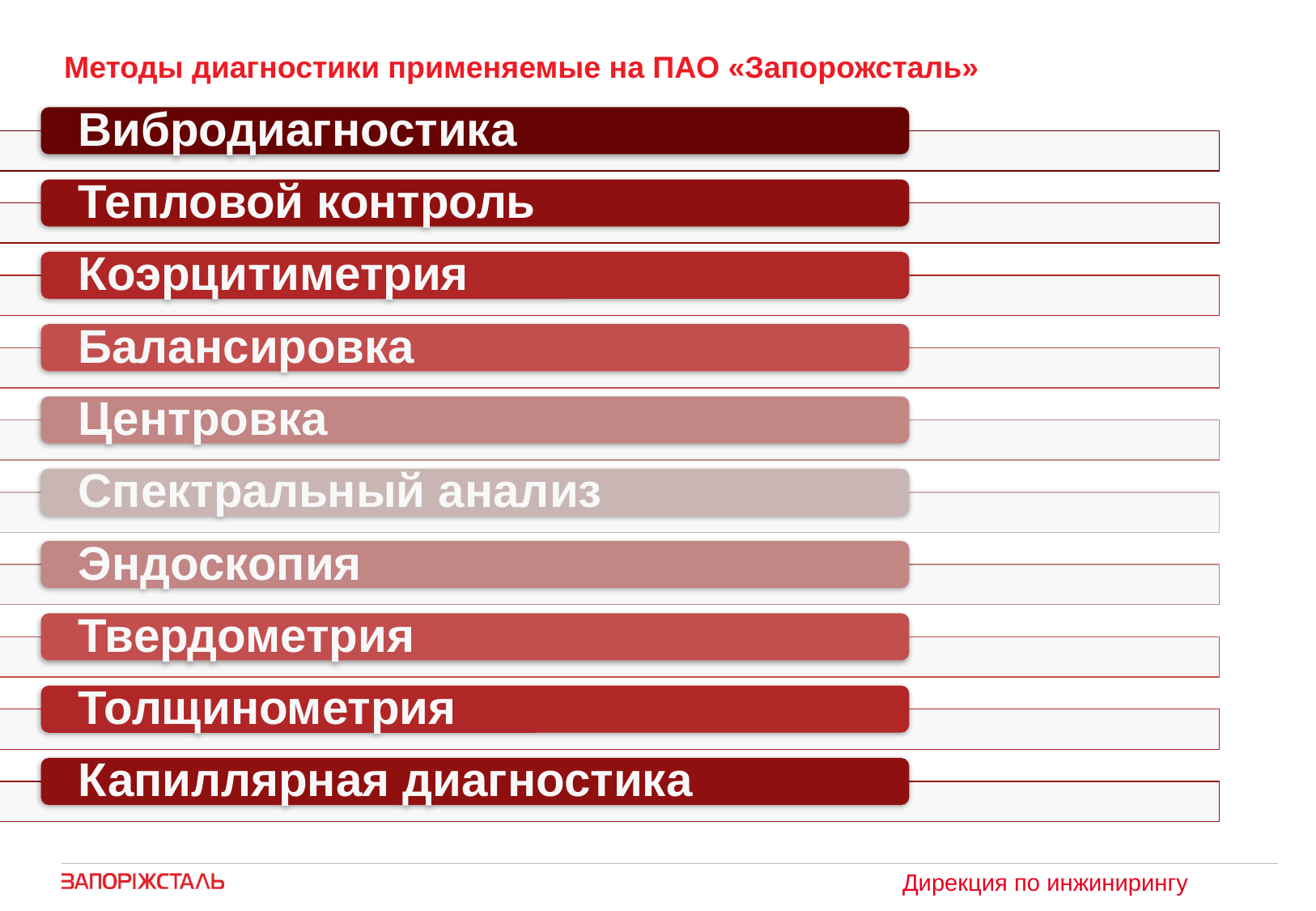

# Методы диагностики применяемые на ПАО «Запорожсталь»
Вибродиагностика
Тепловой контроль
Коэрцитиметрия
Балансировка
Центровка
Спектральный анализ
Эндоскопия
Твердометрия
Толщинометрия
Капиллярная диагностика